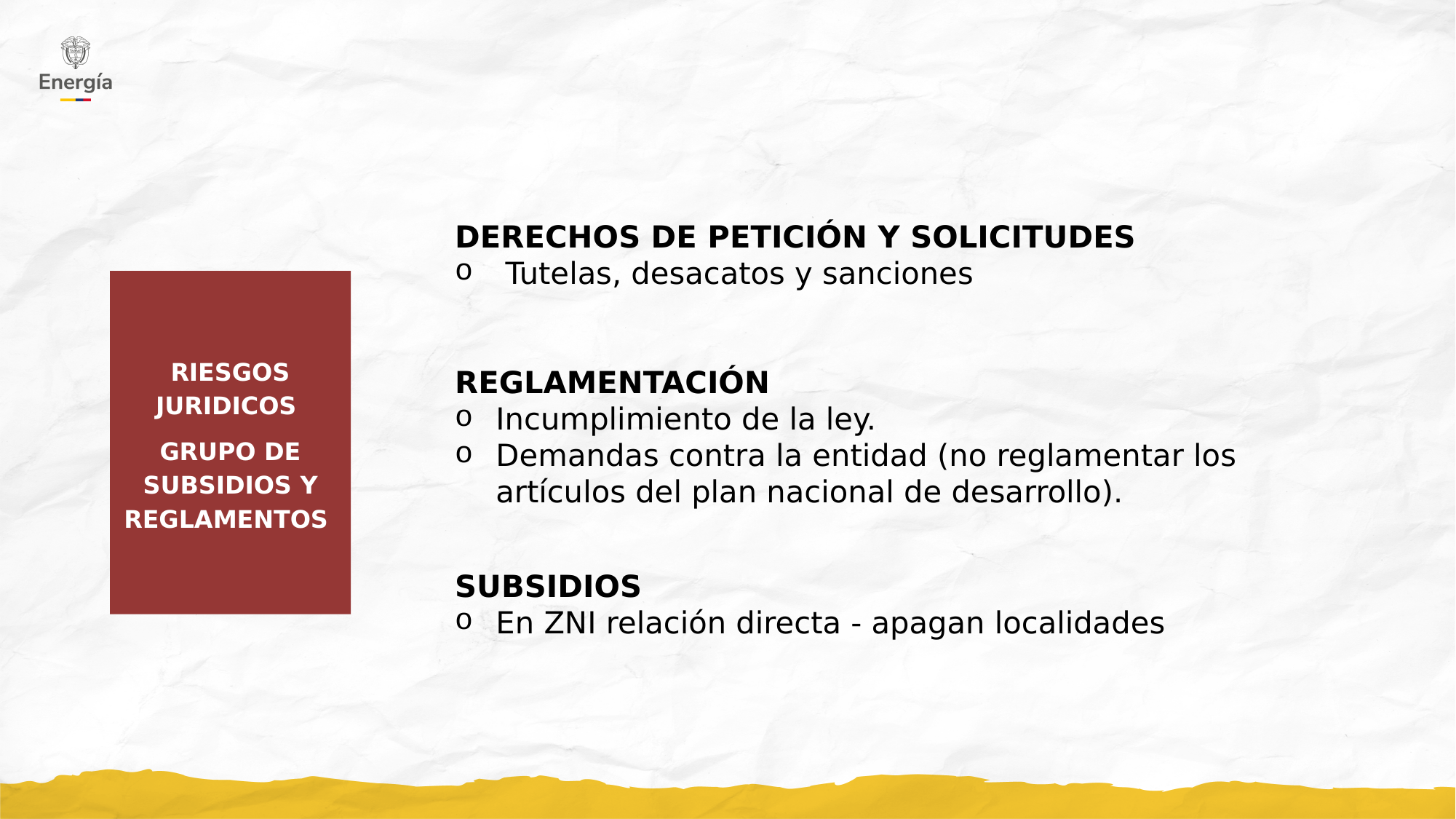

DERECHOS DE PETICIÓN Y SOLICITUDES
 Tutelas, desacatos y sanciones

REGLAMENTACIÓN
Incumplimiento de la ley.
Demandas contra la entidad (no reglamentar los artículos del plan nacional de desarrollo).

SUBSIDIOS
En ZNI relación directa - apagan localidades

RIESGOS JURIDICOS
GRUPO DE SUBSIDIOS Y REGLAMENTOS